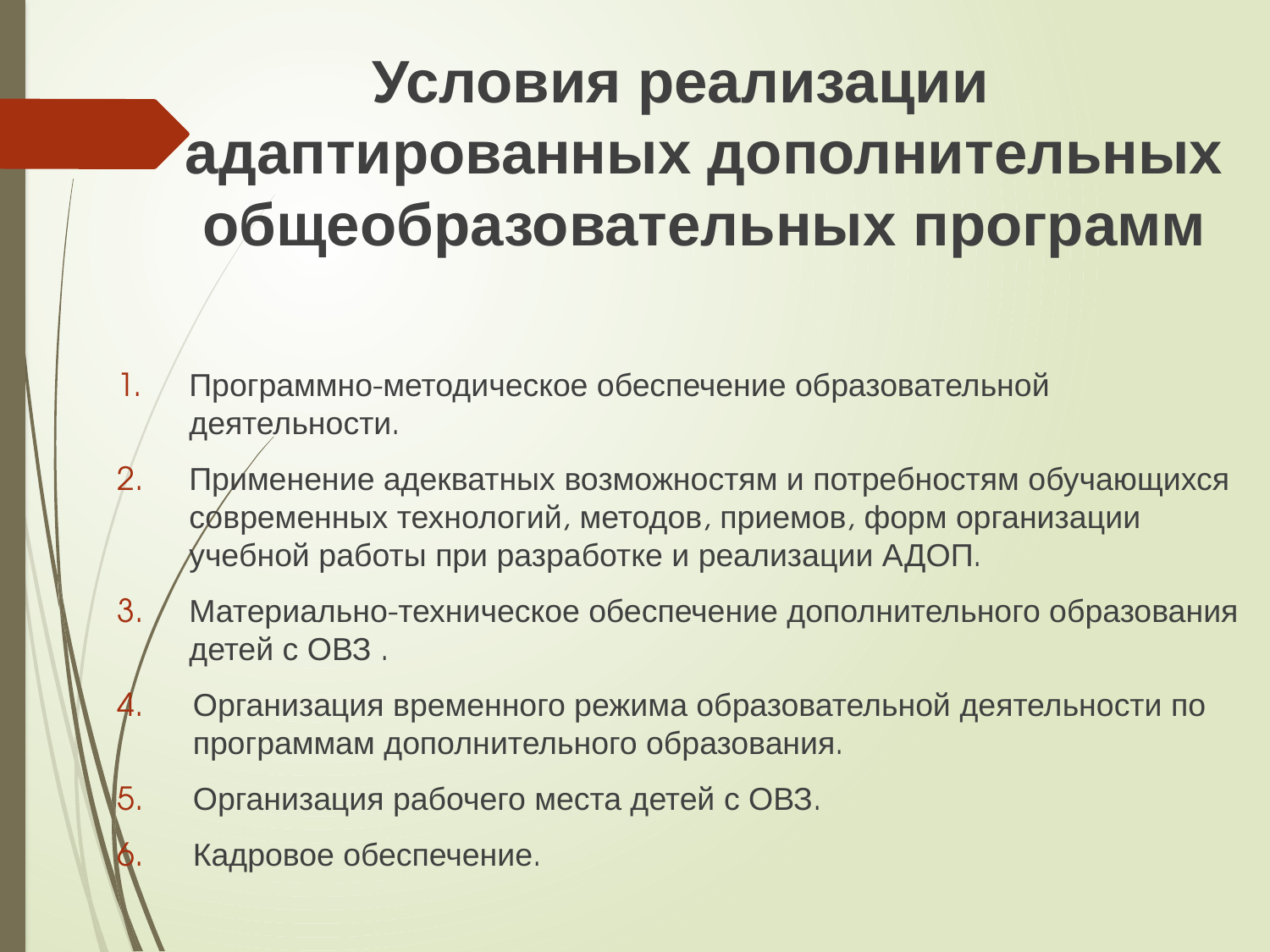

Условия реализации адаптированных дополнительных общеобразовательных программ

Программно-методическое обеспечение образовательной деятельности.
Применение адекватных возможностям и потребностям обучающихся современных технологий, методов, приемов, форм организации учебной работы при разработке и реализации АДОП.
Материально-техническое обеспечение дополнительного образования детей с ОВЗ .
Организация временного режима образовательной деятельности по программам дополнительного образования.
Организация рабочего места детей с ОВЗ.
Кадровое обеспечение.